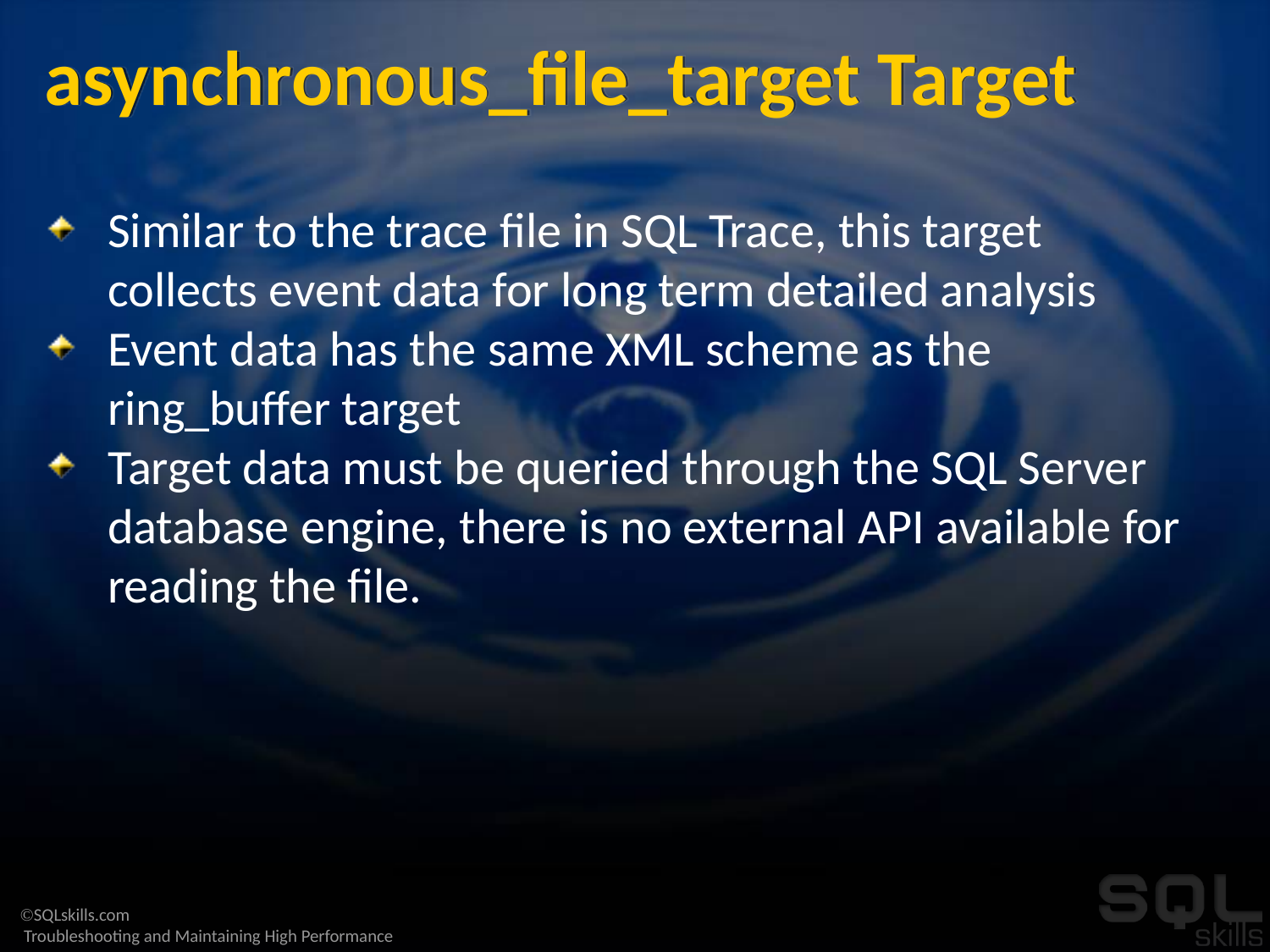

# asynchronous_file_target Target
Similar to the trace file in SQL Trace, this target collects event data for long term detailed analysis
Event data has the same XML scheme as the ring_buffer target
Target data must be queried through the SQL Server database engine, there is no external API available for reading the file.